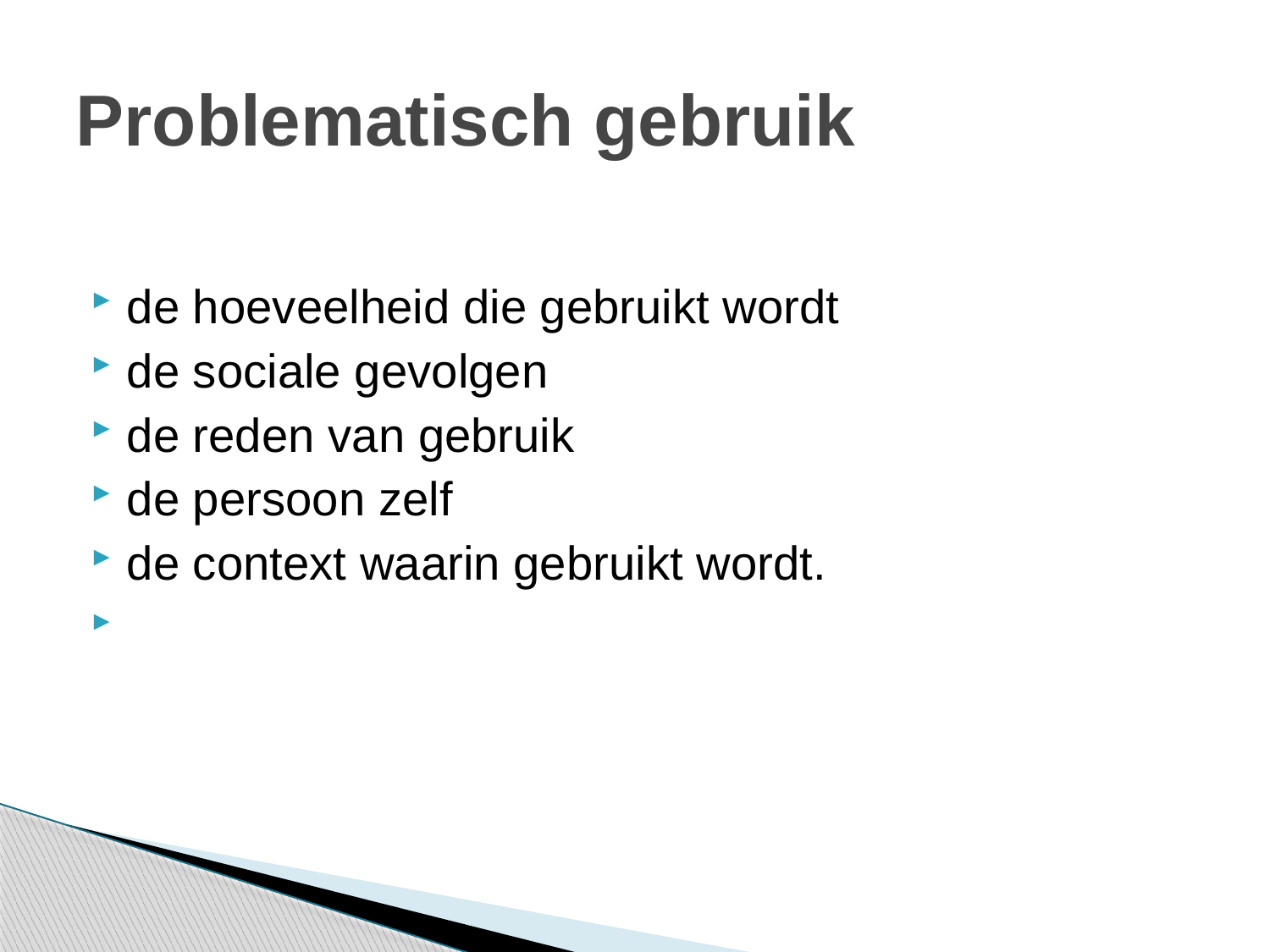

# Problematisch gebruik

de hoeveelheid die gebruikt wordt
de sociale gevolgen
de reden van gebruik
de persoon zelf
de context waarin gebruikt wordt.